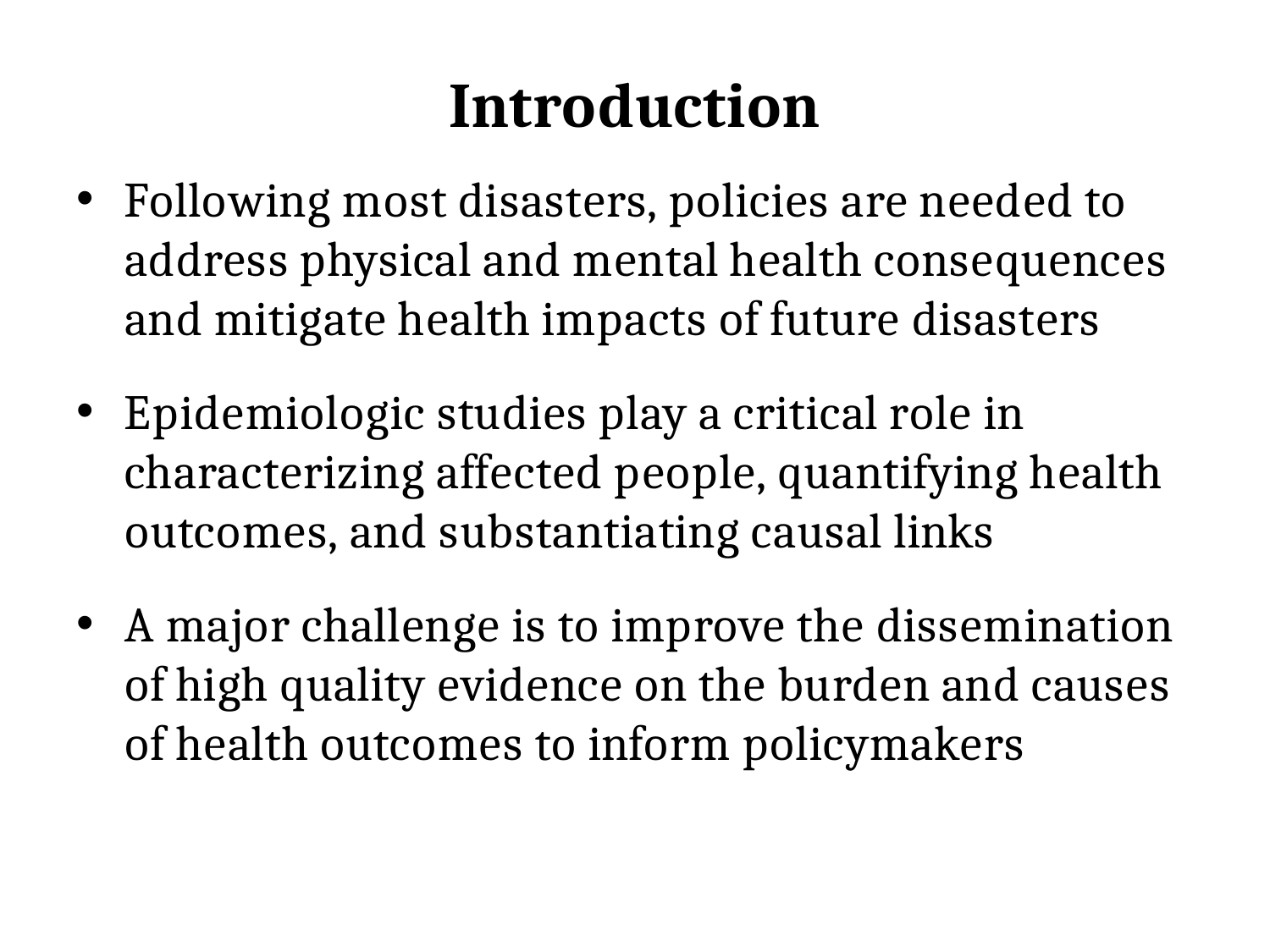

# Introduction
Following most disasters, policies are needed to address physical and mental health consequences and mitigate health impacts of future disasters

Epidemiologic studies play a critical role in characterizing affected people, quantifying health outcomes, and substantiating causal links

A major challenge is to improve the dissemination of high quality evidence on the burden and causes of health outcomes to inform policymakers